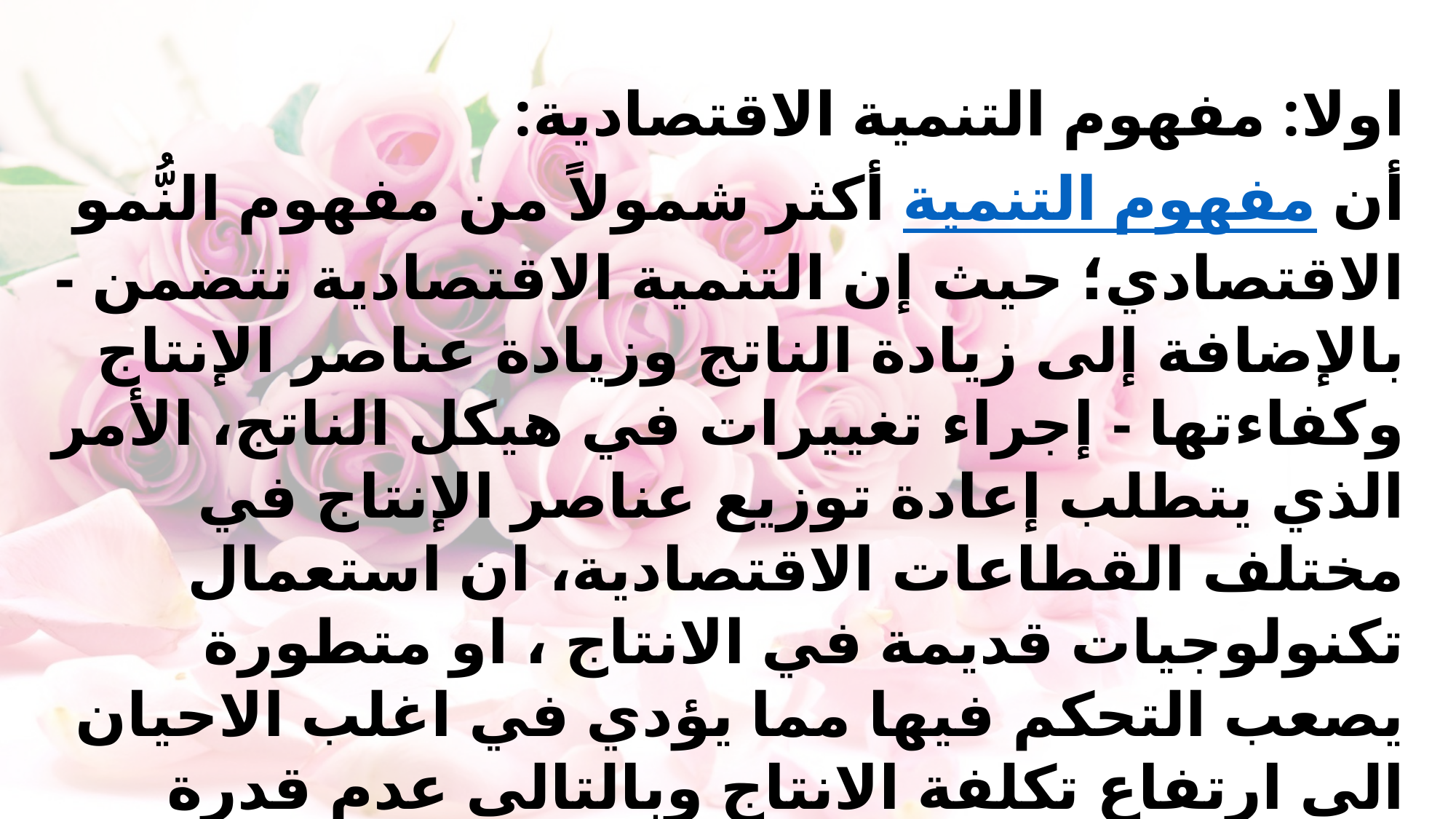

اولا: مفهوم التنمية الاقتصادية:
أن مفهوم التنمية أكثر شمولاً من مفهوم النُّمو الاقتصادي؛ حيث إن التنمية الاقتصادية تتضمن - بالإضافة إلى زيادة الناتج وزيادة عناصر الإنتاج وكفاءتها - إجراء تغييرات في هيكل الناتج، الأمر الذي يتطلب إعادة توزيع عناصر الإنتاج في مختلف القطاعات الاقتصادية، ان استعمال تكنولوجيات قديمة في الانتاج ، او متطورة يصعب التحكم فيها مما يؤدي في اغلب الاحيان الى ارتفاع تكلفة الانتاج وبالتالي عدم قدرة المنتجات المحلية على منافسة المنتجات المستوردة.